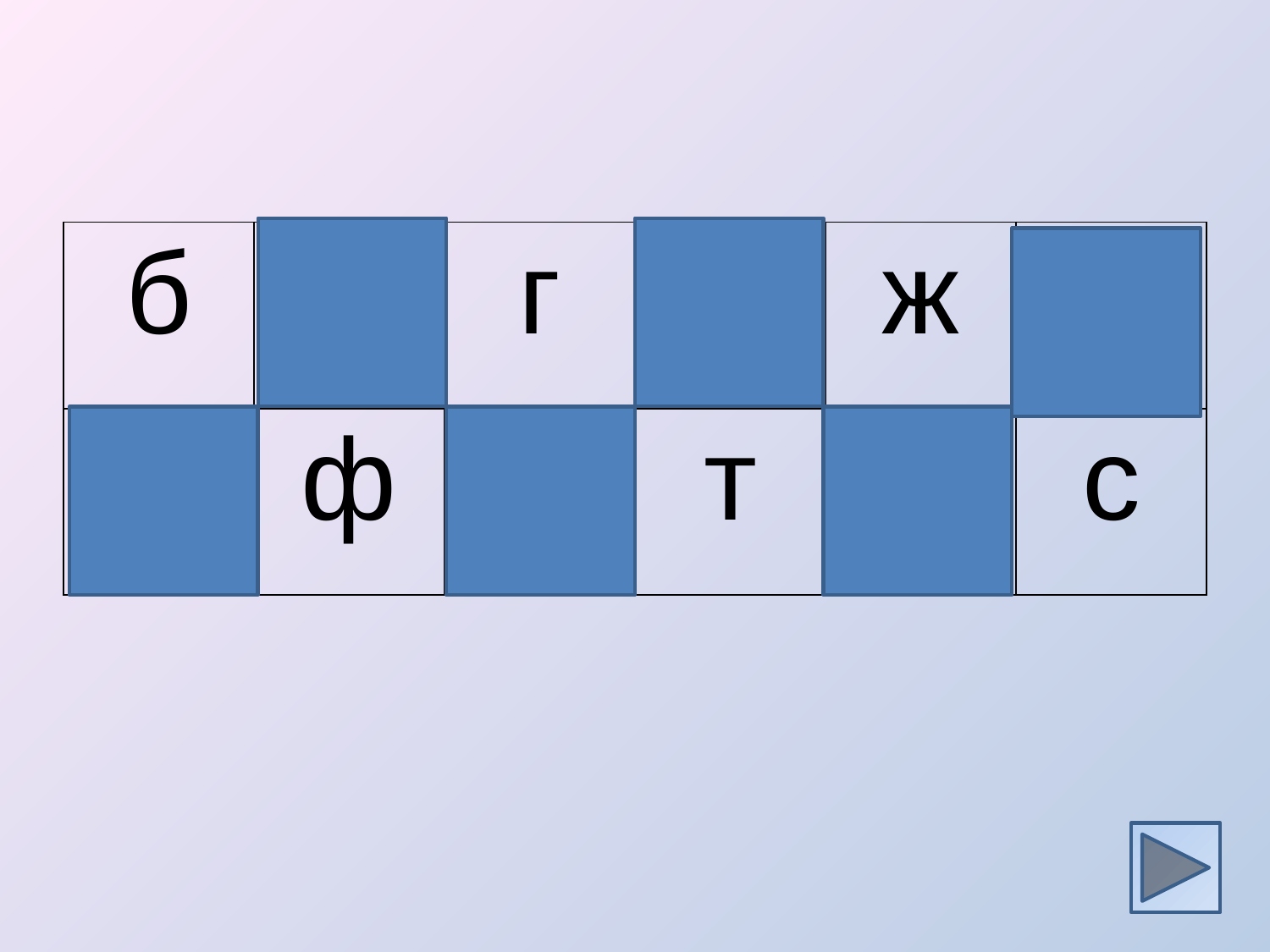

#

| б | в | г | д | ж | з |
| --- | --- | --- | --- | --- | --- |
| п | ф | к | т | ш | с |